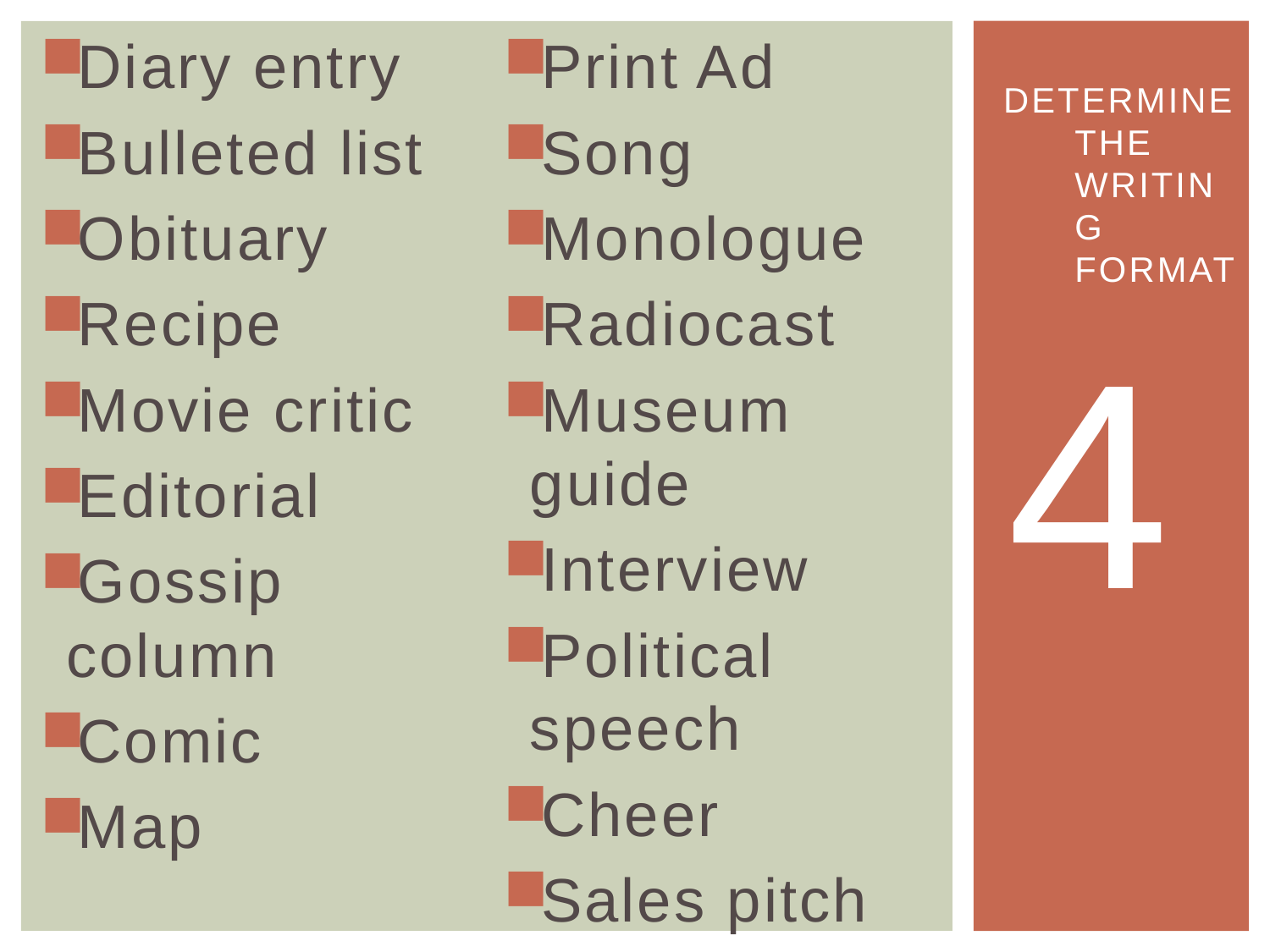

Diary entry
Bulleted list
Obituary
Recipe
Movie critic
Editorial
Gossip column
Comic
Map
Print Ad
Song
Monologue
Radiocast
Museum guide
Interview
Political speech
Cheer
Sales pitch
# determine the writing format
4